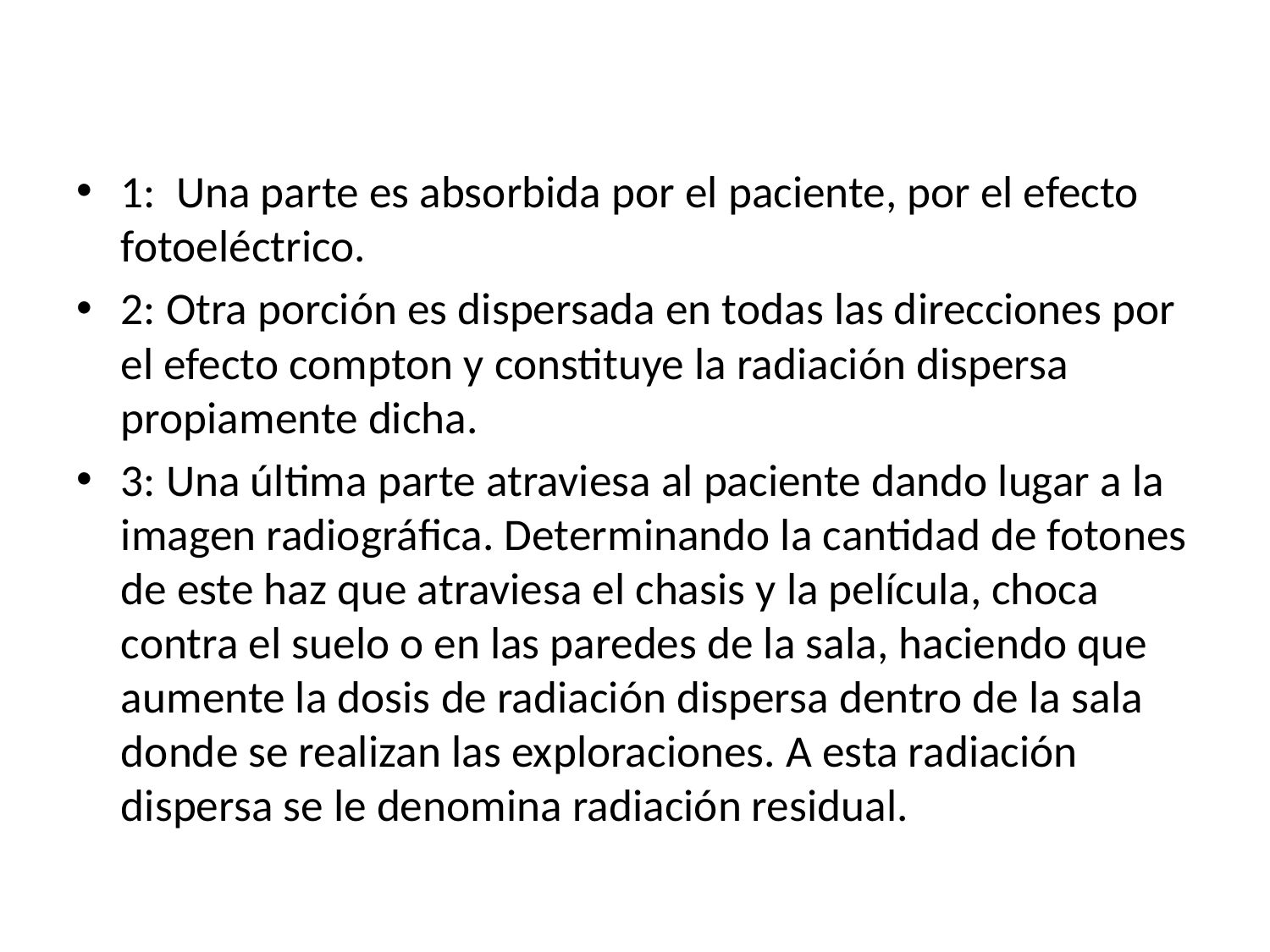

1:  Una parte es absorbida por el paciente, por el efecto fotoeléctrico.
2: Otra porción es dispersada en todas las direcciones por el efecto compton y constituye la radiación dispersa propiamente dicha.
3: Una última parte atraviesa al paciente dando lugar a la imagen radiográfica. Determinando la cantidad de fotones de este haz que atraviesa el chasis y la película, choca contra el suelo o en las paredes de la sala, haciendo que aumente la dosis de radiación dispersa dentro de la sala donde se realizan las exploraciones. A esta radiación dispersa se le denomina radiación residual.